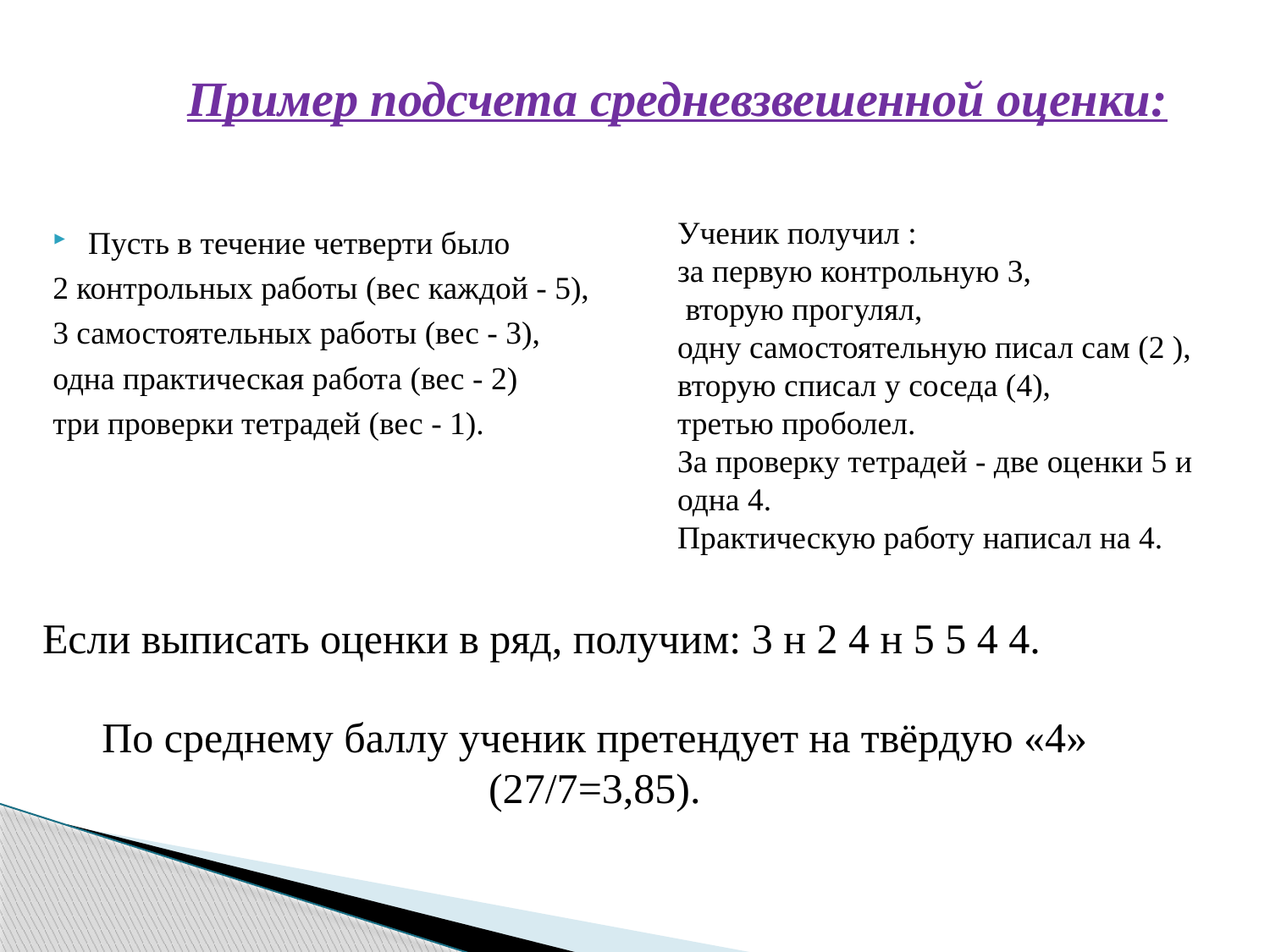

# Пример подсчета средневзвешенной оценки:
Ученик получил :
за первую контрольную 3,
 вторую прогулял,
одну самостоятельную писал сам (2 ),
вторую списал у соседа (4),
третью проболел.
За проверку тетрадей - две оценки 5 и одна 4.
Практическую работу написал на 4.
Пусть в течение четверти было
2 контрольных работы (вес каждой - 5),
3 самостоятельных работы (вес - 3),
одна практическая работа (вес - 2)
три проверки тетрадей (вес - 1).
Если выписать оценки в ряд, получим: 3 н 2 4 н 5 5 4 4.

По среднему баллу ученик претендует на твёрдую «4» (27/7=3,85).